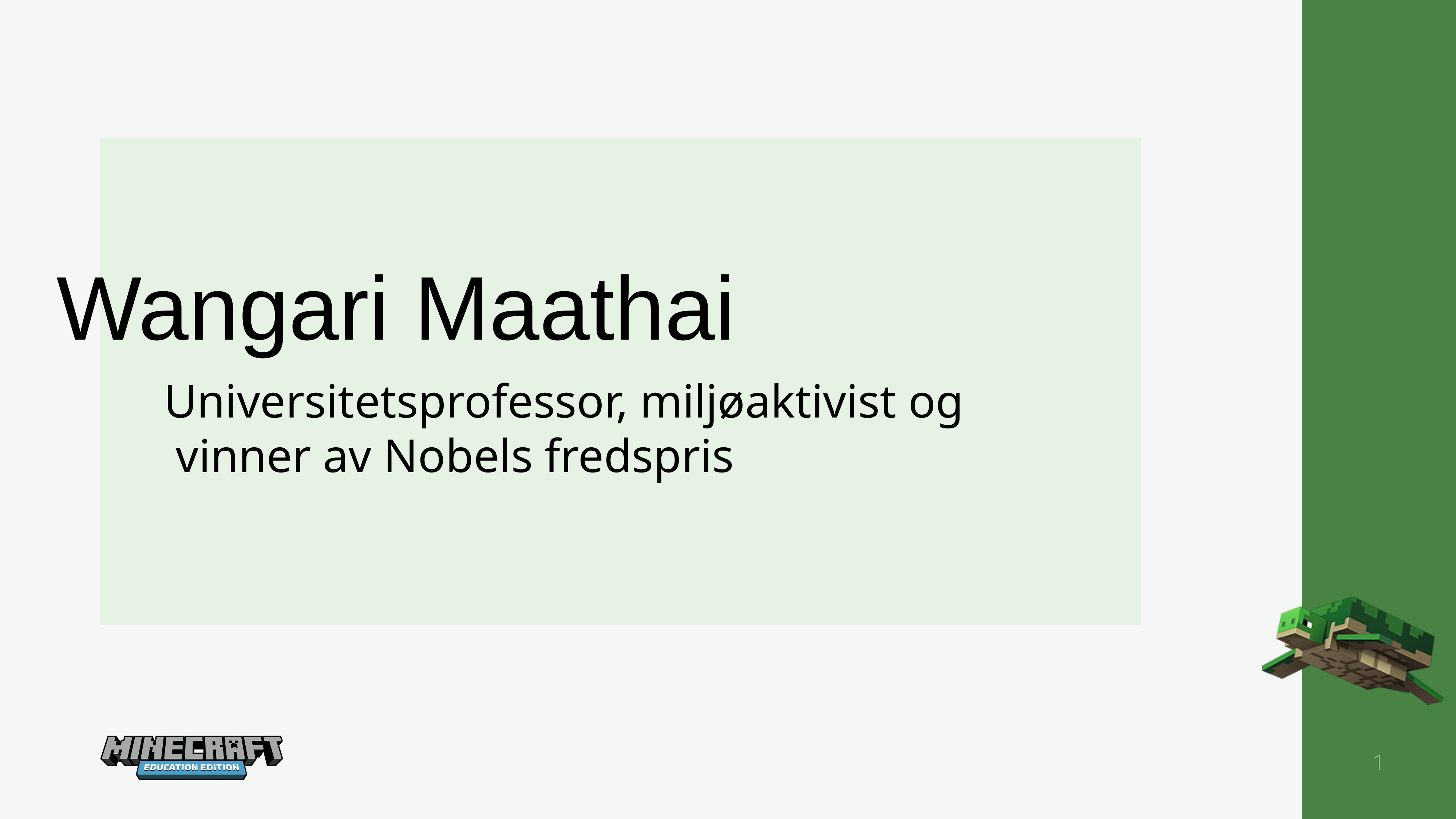

Wangari Maathai

Universitetsprofessor, miljøaktivist og
 vinner av Nobels fredspris
1